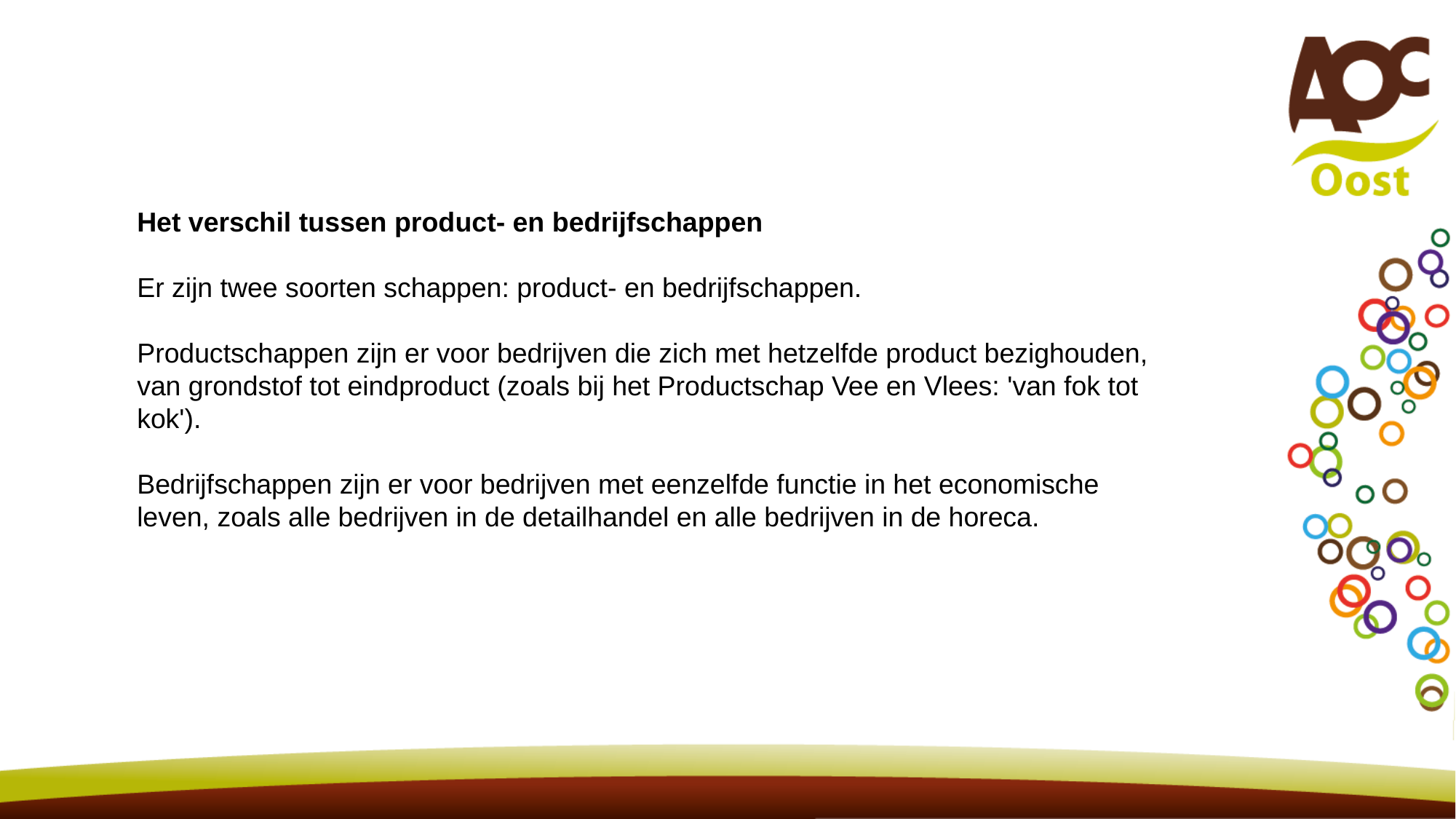

Het verschil tussen product- en bedrijfschappen
Er zijn twee soorten schappen: product- en bedrijfschappen.

Productschappen zijn er voor bedrijven die zich met hetzelfde product bezighouden, van grondstof tot eindproduct (zoals bij het Productschap Vee en Vlees: 'van fok tot kok').

Bedrijfschappen zijn er voor bedrijven met eenzelfde functie in het economische leven, zoals alle bedrijven in de detailhandel en alle bedrijven in de horeca.